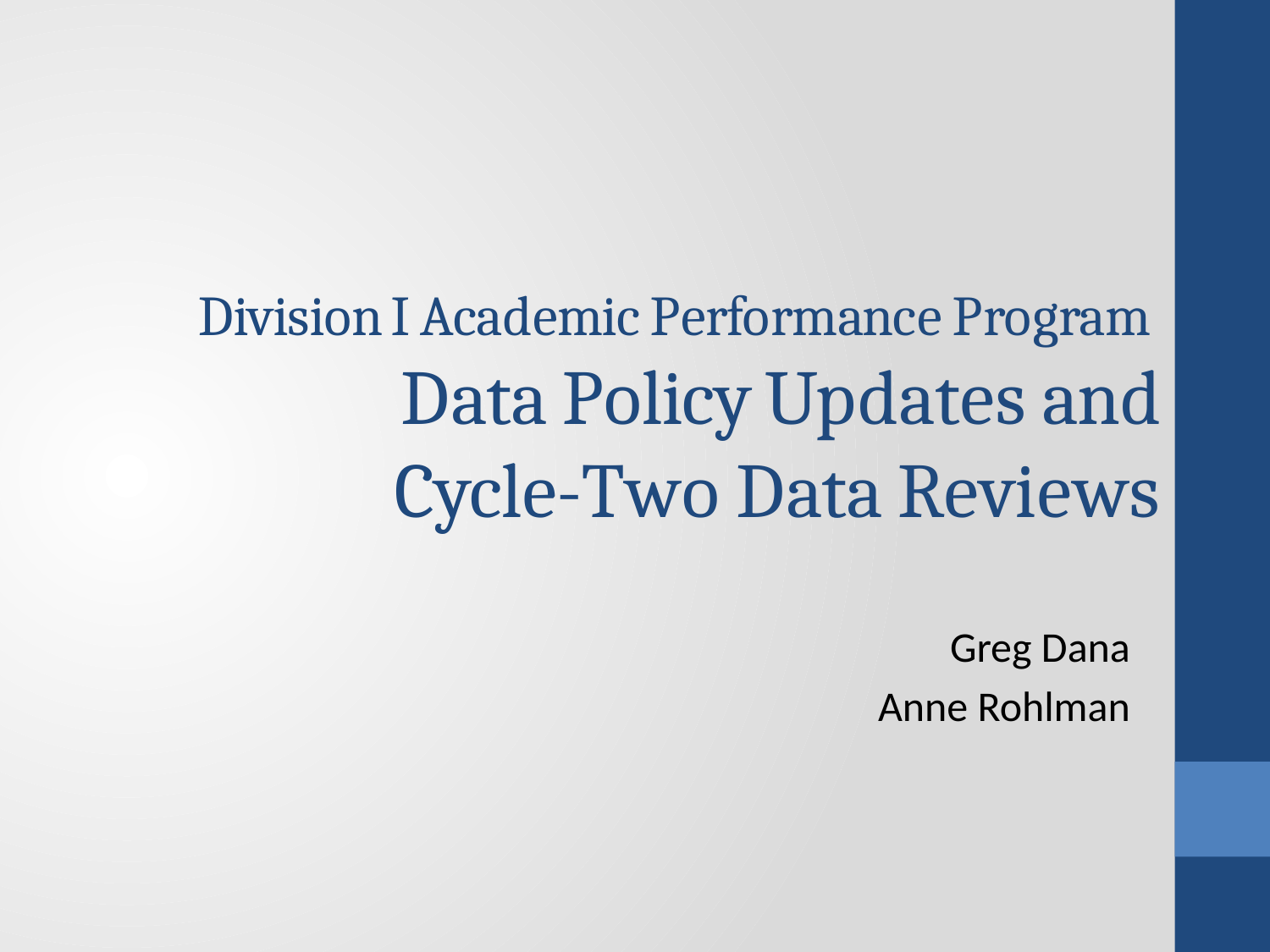

# Division I Academic Performance Program Data Policy Updates and Cycle-Two Data Reviews
Greg Dana
Anne Rohlman